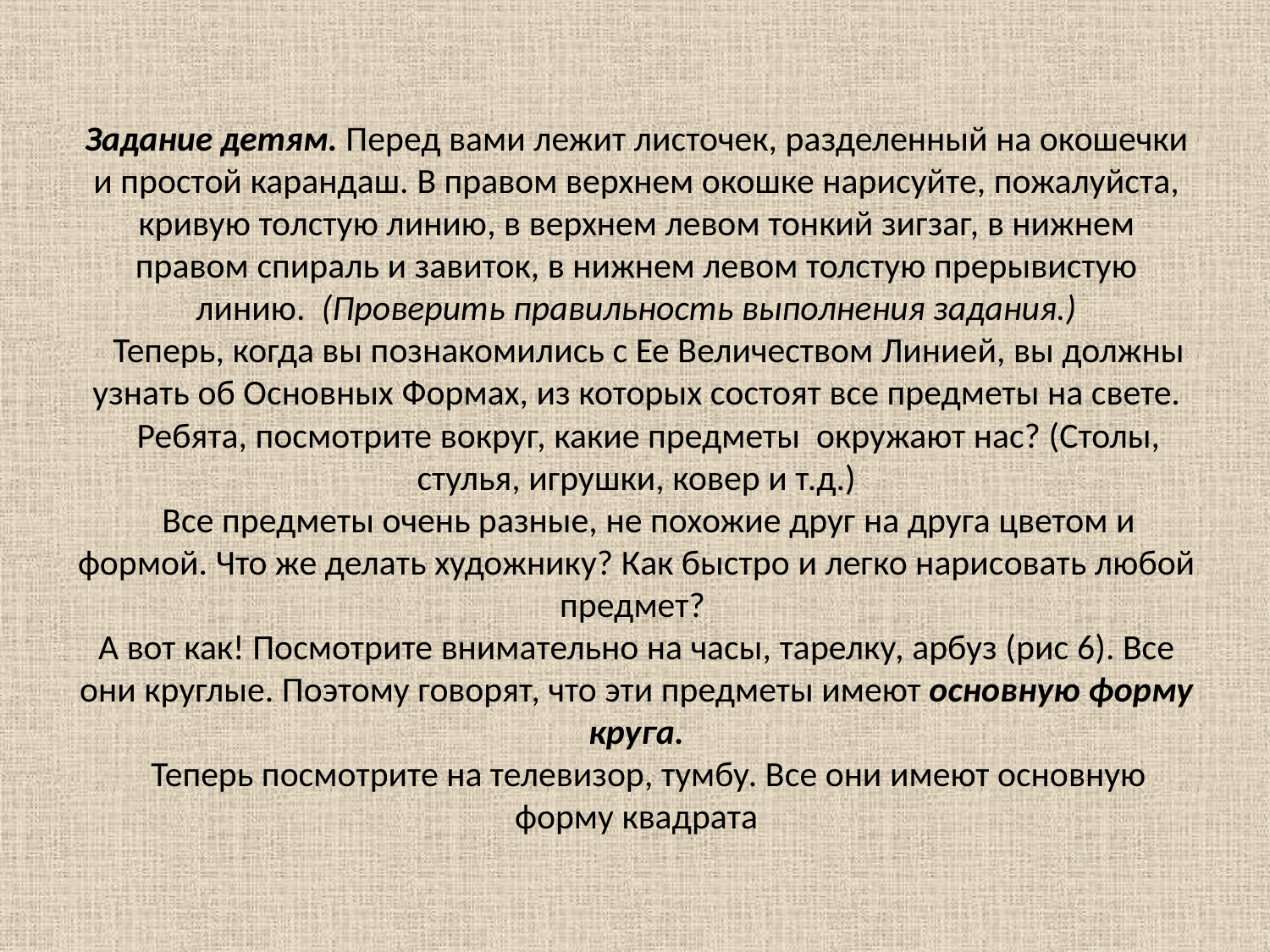

# Задание детям. Перед вами лежит листочек, разделенный на окошечки и простой карандаш. В правом верхнем окошке нарисуйте, пожалуйста, кривую толстую линию, в верхнем левом тонкий зигзаг, в нижнем правом спираль и завиток, в нижнем левом толстую прерывистую линию.  (Проверить правильность выполнения задания.) Теперь, когда вы познакомились с Ее Величеством Линией, вы должны узнать об Основных Формах, из которых состоят все предметы на свете. Ребята, посмотрите вокруг, какие предметы  окружают нас? (Столы, стулья, игрушки, ковер и т.д.) Все предметы очень разные, не похожие друг на друга цветом и формой. Что же делать художнику? Как быстро и легко нарисовать любой предмет? А вот как! Посмотрите внимательно на часы, тарелку, арбуз (рис 6). Все они круглые. Поэтому говорят, что эти предметы имеют основную форму круга. Теперь посмотрите на телевизор, тумбу. Все они имеют основную форму квадрата